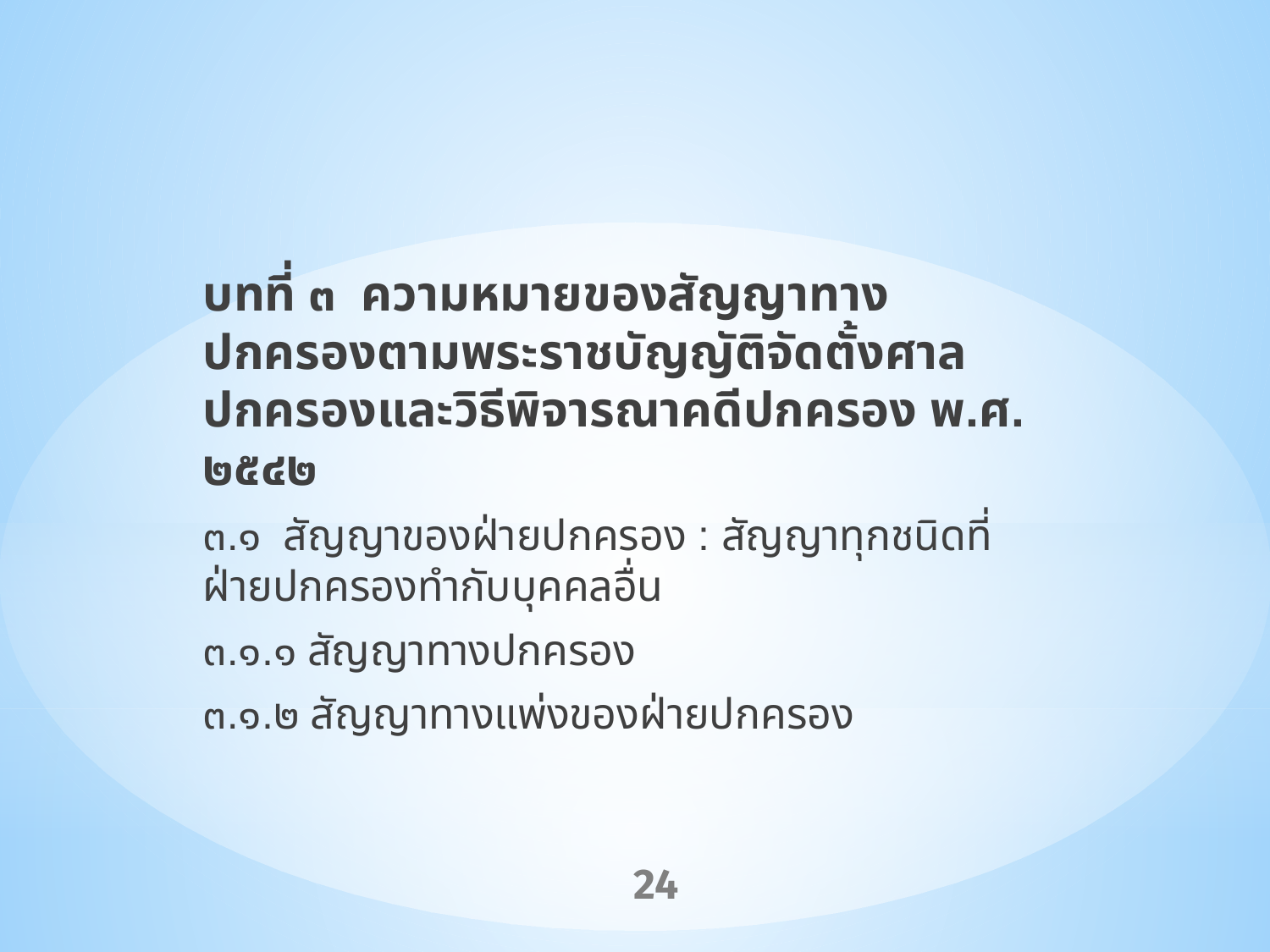

บทที่ ๓  ความหมายของสัญญาทางปกครองตามพระราชบัญญัติจัดตั้งศาลปกครองและวิธีพิจารณาคดีปกครอง พ.ศ. ๒๕๔๒
	๓.๑  สัญญาของฝ่ายปกครอง : สัญญาทุกชนิดที่
	ฝ่ายปกครองทำกับบุคคลอื่น
		๓.๑.๑ สัญญาทางปกครอง
		๓.๑.๒ สัญญาทางแพ่งของฝ่ายปกครอง
24